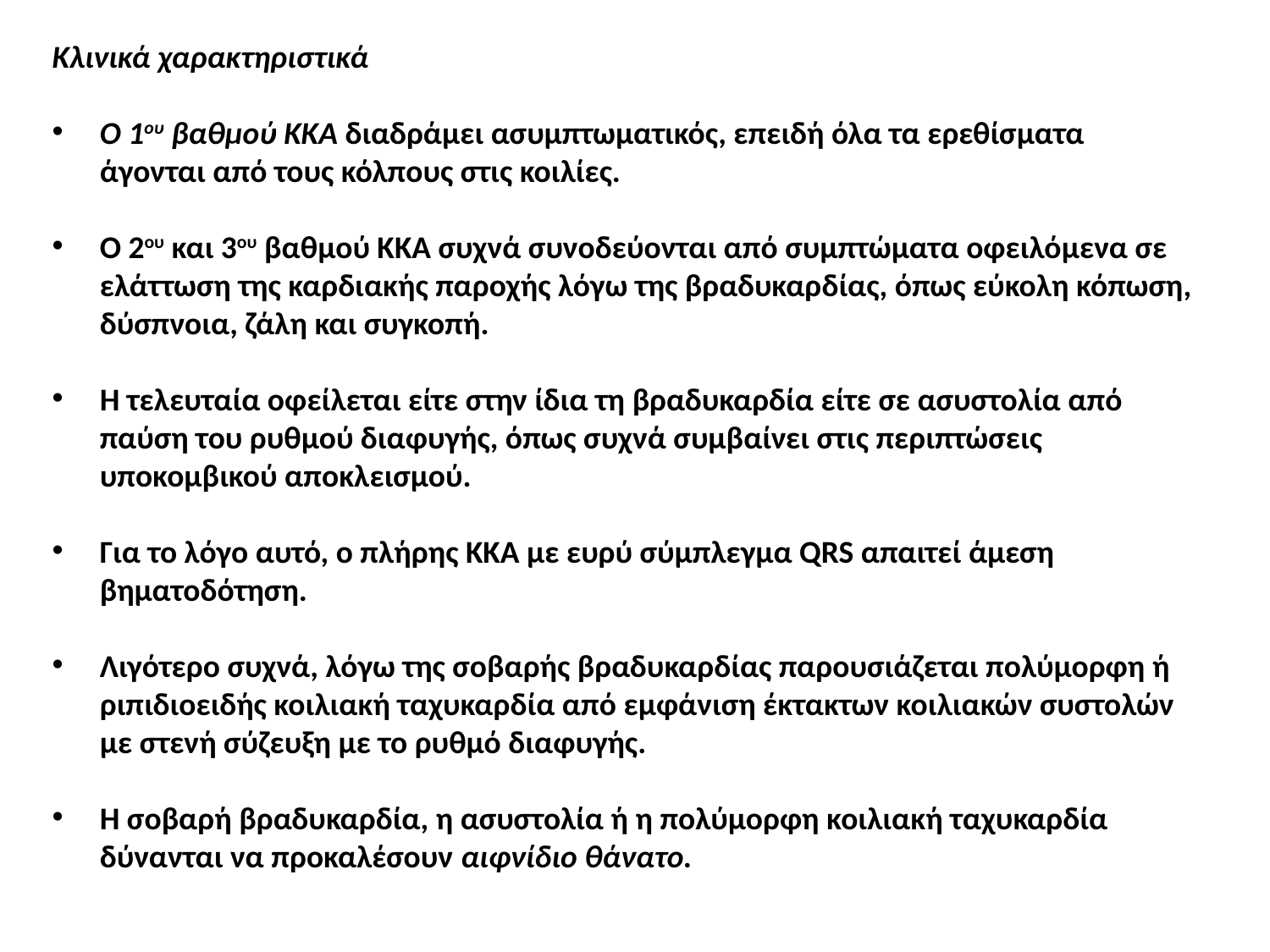

Κλινικά χαρακτηριστικά

Ο 1ου βαθμού ΚΚΑ διαδράμει ασυμπτωματικός, επειδή όλα τα ερεθίσματα άγονται από τους κόλπους στις κοιλίες.

Ο 2ου και 3ου βαθμού ΚΚΑ συχνά συνοδεύονται από συμπτώματα οφειλόμενα σε ελάττωση της καρδιακής παροχής λόγω της βραδυκαρδίας, όπως εύκολη κόπωση, δύσπνοια, ζάλη και συγκοπή.

Η τελευταία οφείλεται είτε στην ίδια τη βραδυκαρδία είτε σε ασυστολία από παύση του ρυθμού διαφυγής, όπως συχνά συμβαίνει στις περιπτώσεις υποκομβικού αποκλεισμού.

Για το λόγο αυτό, ο πλήρης ΚΚΑ με ευρύ σύμπλεγμα QRS απαιτεί άμεση βηματοδότηση.

Λιγότερο συχνά, λόγω της σοβαρής βραδυκαρδίας παρουσιάζεται πολύμορφη ή ριπιδιοειδής κοιλιακή ταχυκαρδία από εμφάνιση έκτακτων κοιλιακών συστολών με στενή σύζευξη με το ρυθμό διαφυγής.

Η σοβαρή βραδυκαρδία, η ασυστολία ή η πολύμορφη κοιλιακή ταχυκαρδία δύνανται να προκαλέσουν αιφνίδιο θάνατο.